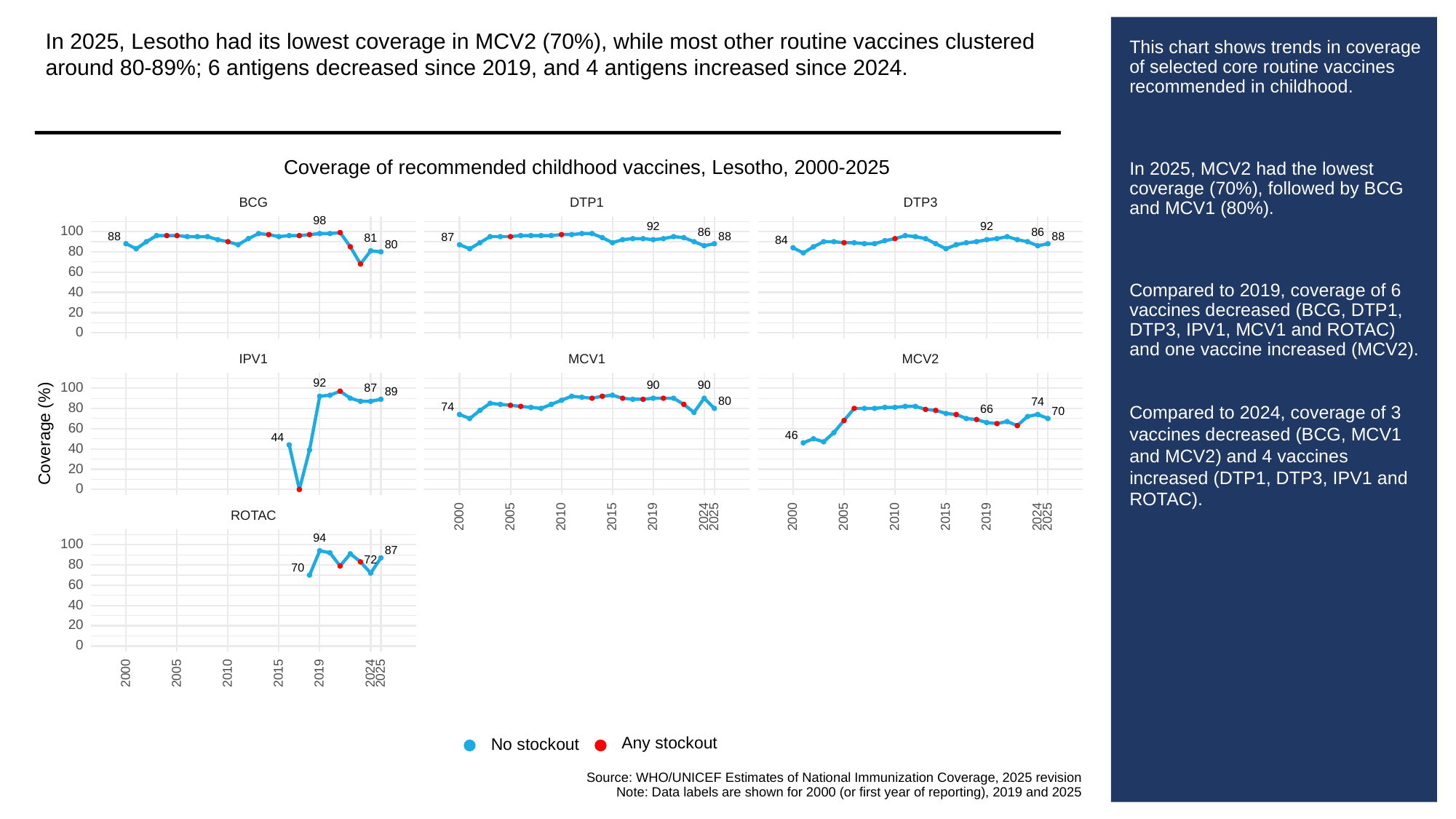

In 2025, Lesotho had its lowest coverage in MCV2 (70%), while most other routine vaccines clustered around 80-89%; 6 antigens decreased since 2019, and 4 antigens increased since 2024.
# This chart shows trends in coverage of selected core routine vaccines recommended in childhood.

In 2025, MCV2 had the lowest coverage (70%), followed by BCG and MCV1 (80%).

Compared to 2019, coverage of 6 vaccines decreased (BCG, DTP1, DTP3, IPV1, MCV1 and ROTAC) and one vaccine increased (MCV2).

Compared to 2024, coverage of 3 vaccines decreased (BCG, MCV1 and MCV2) and 4 vaccines increased (DTP1, DTP3, IPV1 and ROTAC).

Coverage of recommended childhood vaccines, Lesotho, 2000-2025
BCG
DTP3
DTP1

98

92
92
100
86
86

88
88
88

87
81

84

80

80

60

40

20

0

MCV1
MCV2
IPV1

92
90
90
100
87

89

80
74

80
74

66

70

60
Coverage (%)

46
44

40

20

0

ROTAC
2000
2005
2010
2015
2019
2024
2025
2000
2005
2010
2015
2019
2024
2025

94

100

87

72

80

70

60

40

20

0

2000
2005
2010
2015
2019
2024
2025
Any stockout
No stockout

Source: WHO/UNICEF Estimates of National Immunization Coverage, 2025 revision
Note: Data labels are shown for 2000 (or first year of reporting), 2019 and 2025